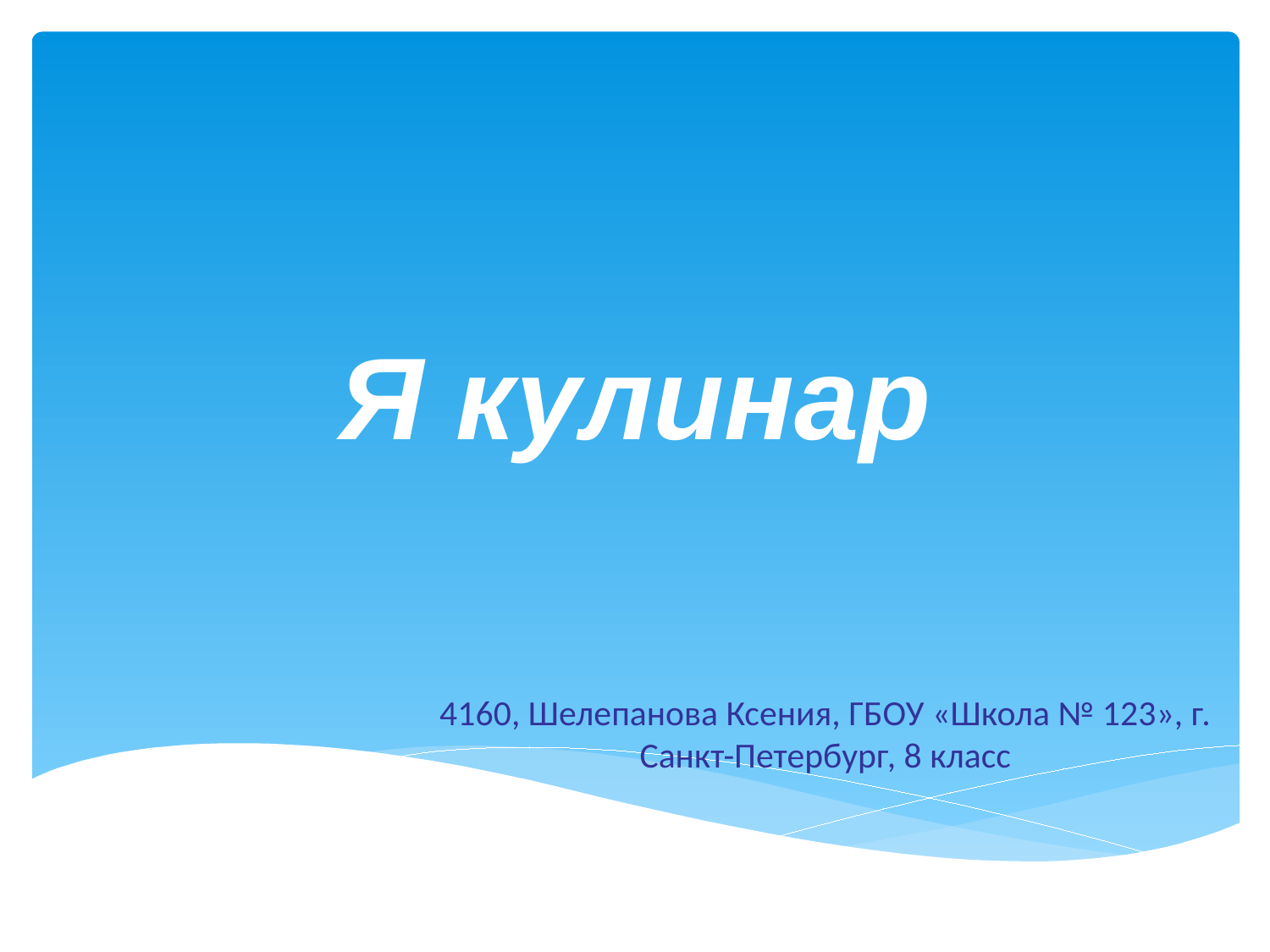

# Я кулинар
4160, Шелепанова Ксения, ГБОУ «Школа № 123», г. Санкт-Петербург, 8 класс